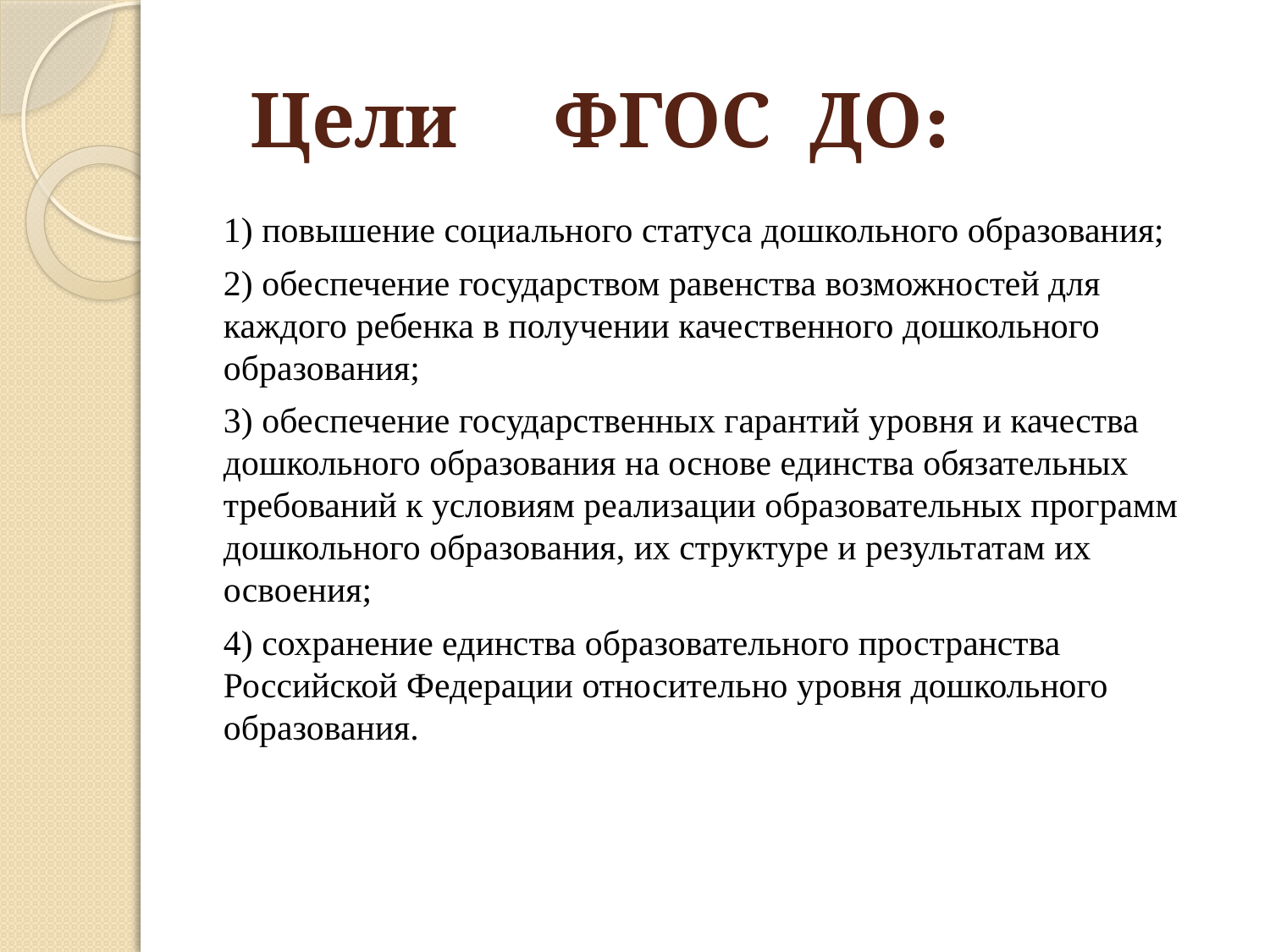

# Цели     ФГОС  ДО:
1) повышение социального статуса дошкольного образования;
2) обеспечение государством равенства возможностей для каждого ребенка в получении качественного дошкольного образования;
3) обеспечение государственных гарантий уровня и качества дошкольного образования на основе единства обязательных требований к условиям реализации образовательных программ дошкольного образования, их структуре и результатам их освоения;
4) сохранение единства образовательного пространства Российской Федерации относительно уровня дошкольного образования.